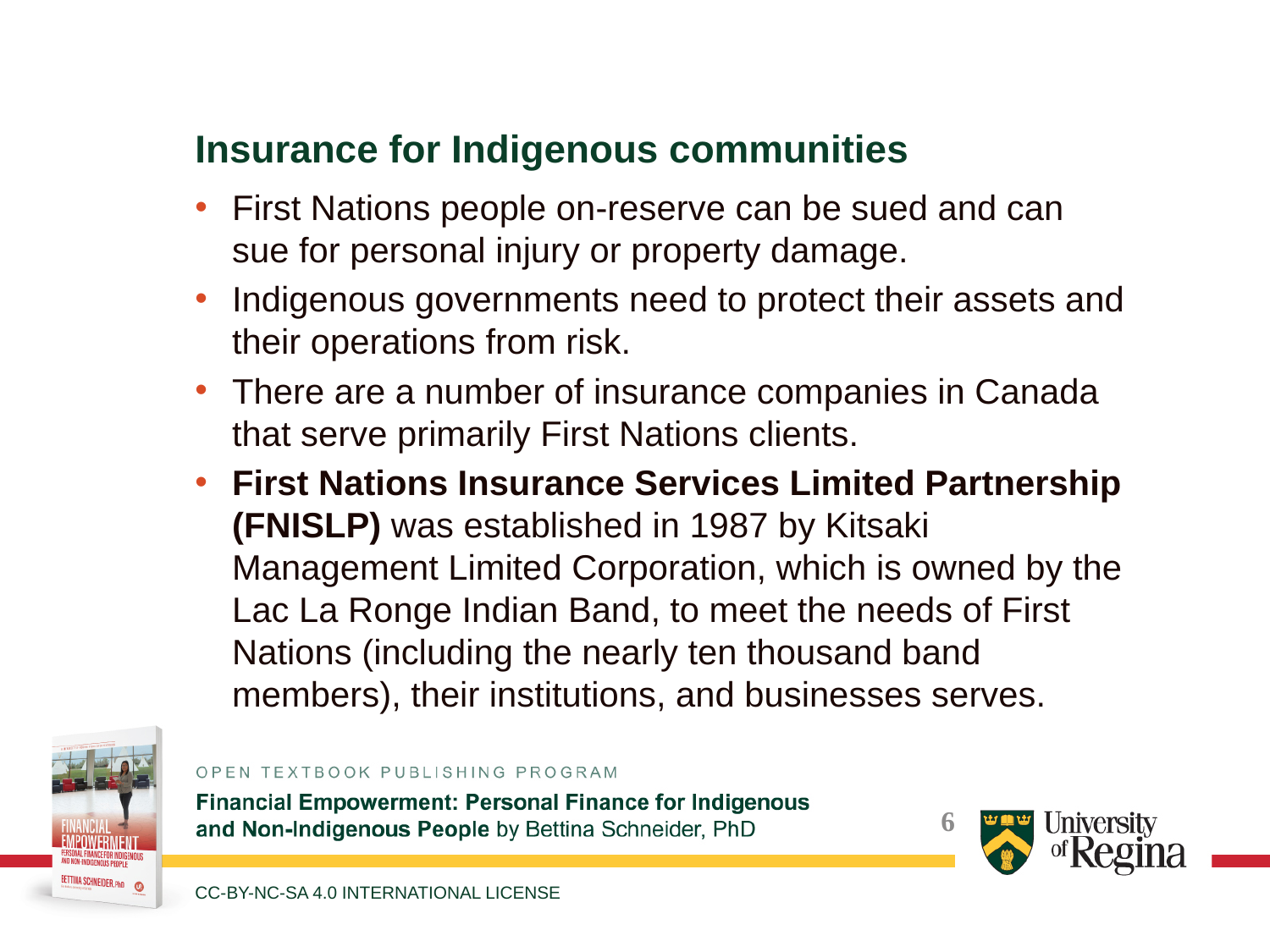

Insurance for Indigenous communities
First Nations people on-reserve can be sued and can sue for personal injury or property damage.
Indigenous governments need to protect their assets and their operations from risk.
There are a number of insurance companies in Canada that serve primarily First Nations clients.
First Nations Insurance Services Limited Partnership (FNISLP) was established in 1987 by Kitsaki Management Limited Corporation, which is owned by the Lac La Ronge Indian Band, to meet the needs of First Nations (including the nearly ten thousand band members), their institutions, and businesses serves.

CC-BY-NC-SA 4.0 INTERNATIONAL LICENSE